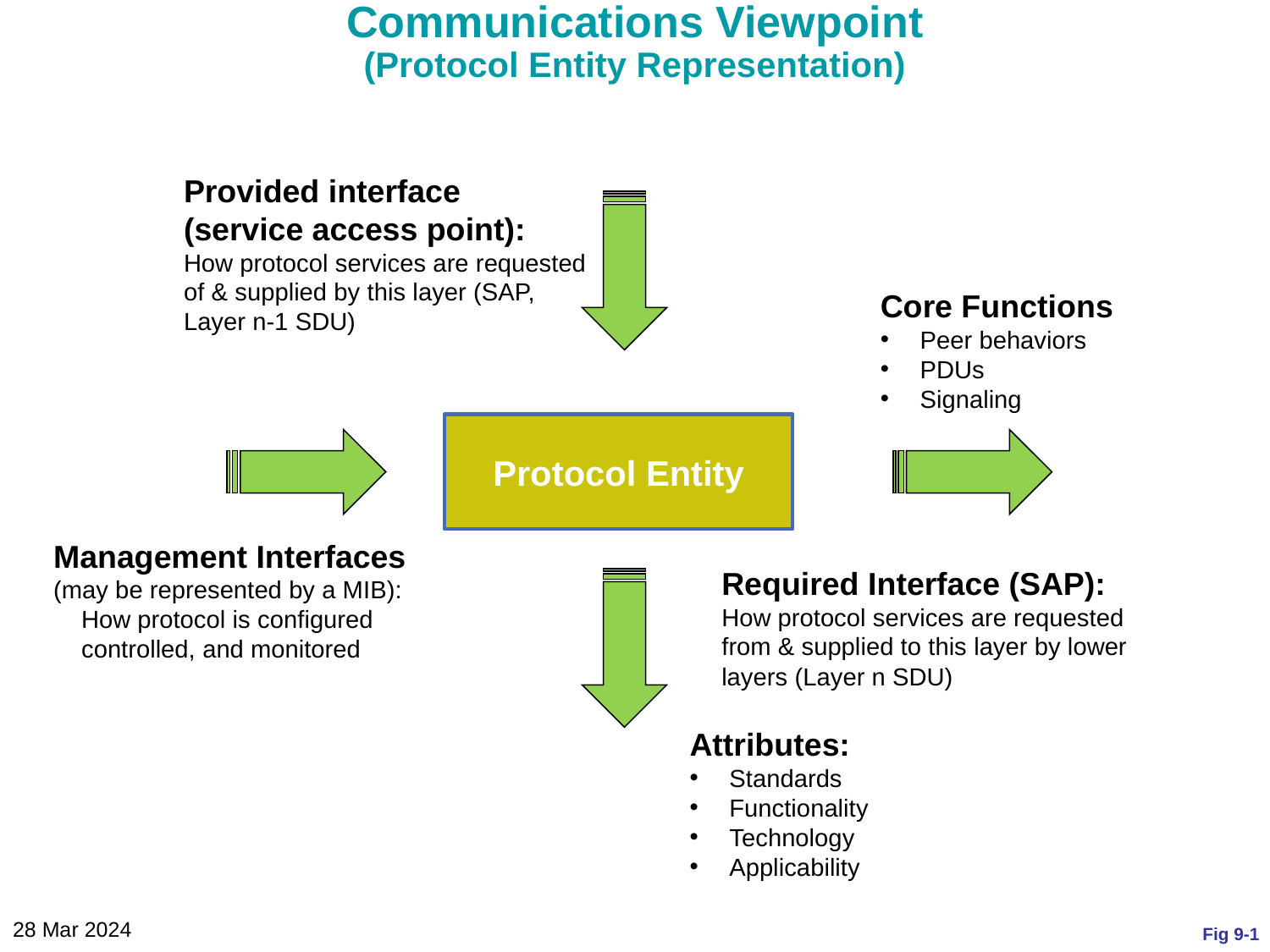

Communications Viewpoint
(Protocol Entity Representation)
Provided interface (service access point):
How protocol services are requested of & supplied by this layer (SAP, Layer n-1 SDU)

Core Functions
Peer behaviors
PDUs
Signaling
Protocol Entity

Management Interfaces
(may be represented by a MIB):
    How protocol is configured
    controlled, and monitored
Required Interface (SAP):
How protocol services are requested from & supplied to this layer by lower layers (Layer n SDU)

Attributes:
Standards
Functionality
Technology
Applicability

28 Mar 2024
Fig 9-1